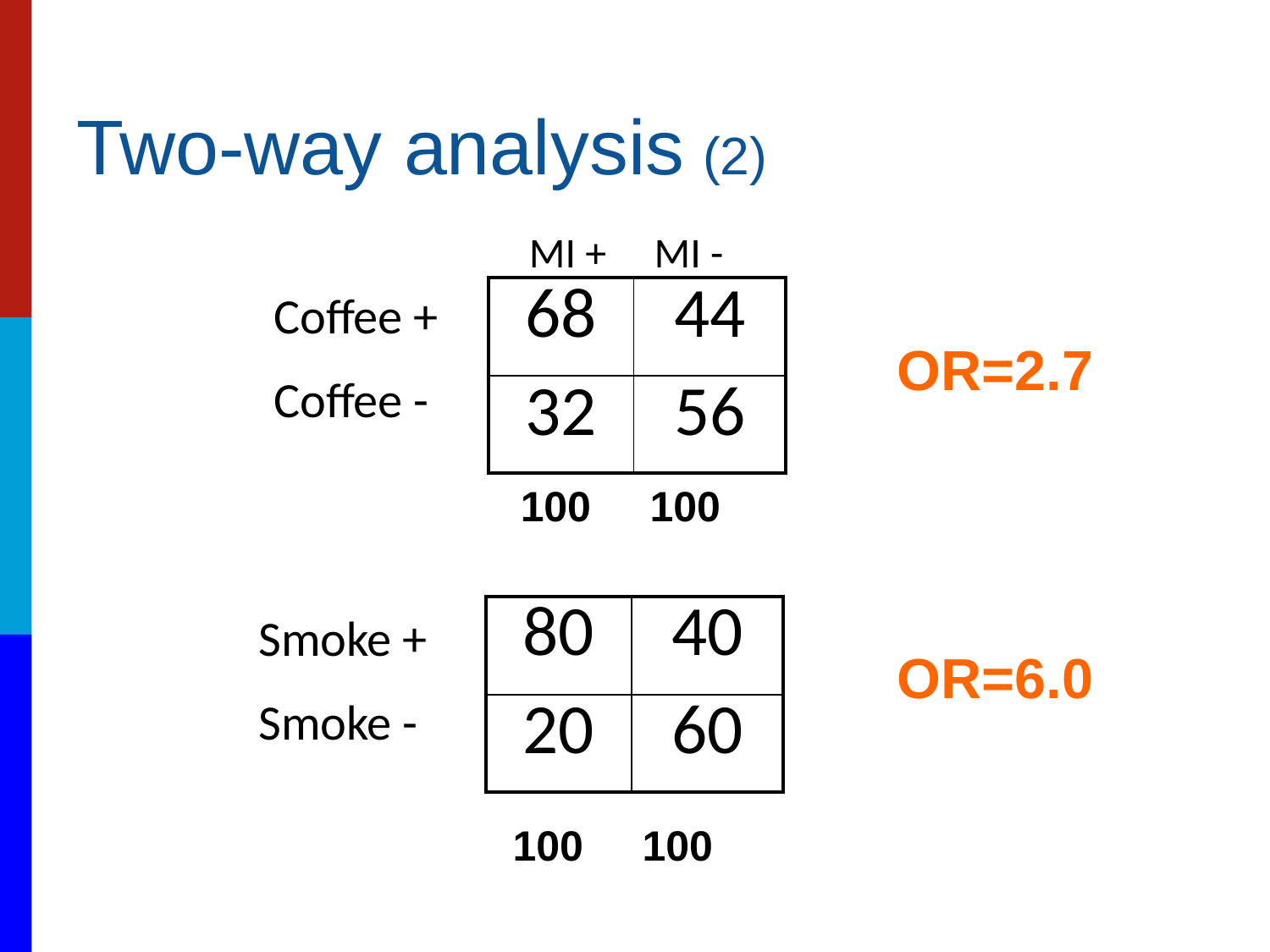

# Two-way analysis (2)
MI +     MI -

Coffee +
Coffee -
| 68 | 44 |
| --- | --- |
| 32 | 56 |
OR=2.7
100     100
| 80 | 40 |
| --- | --- |
| 20 | 60 |
   Smoke +
   Smoke -
OR=6.0
100     100